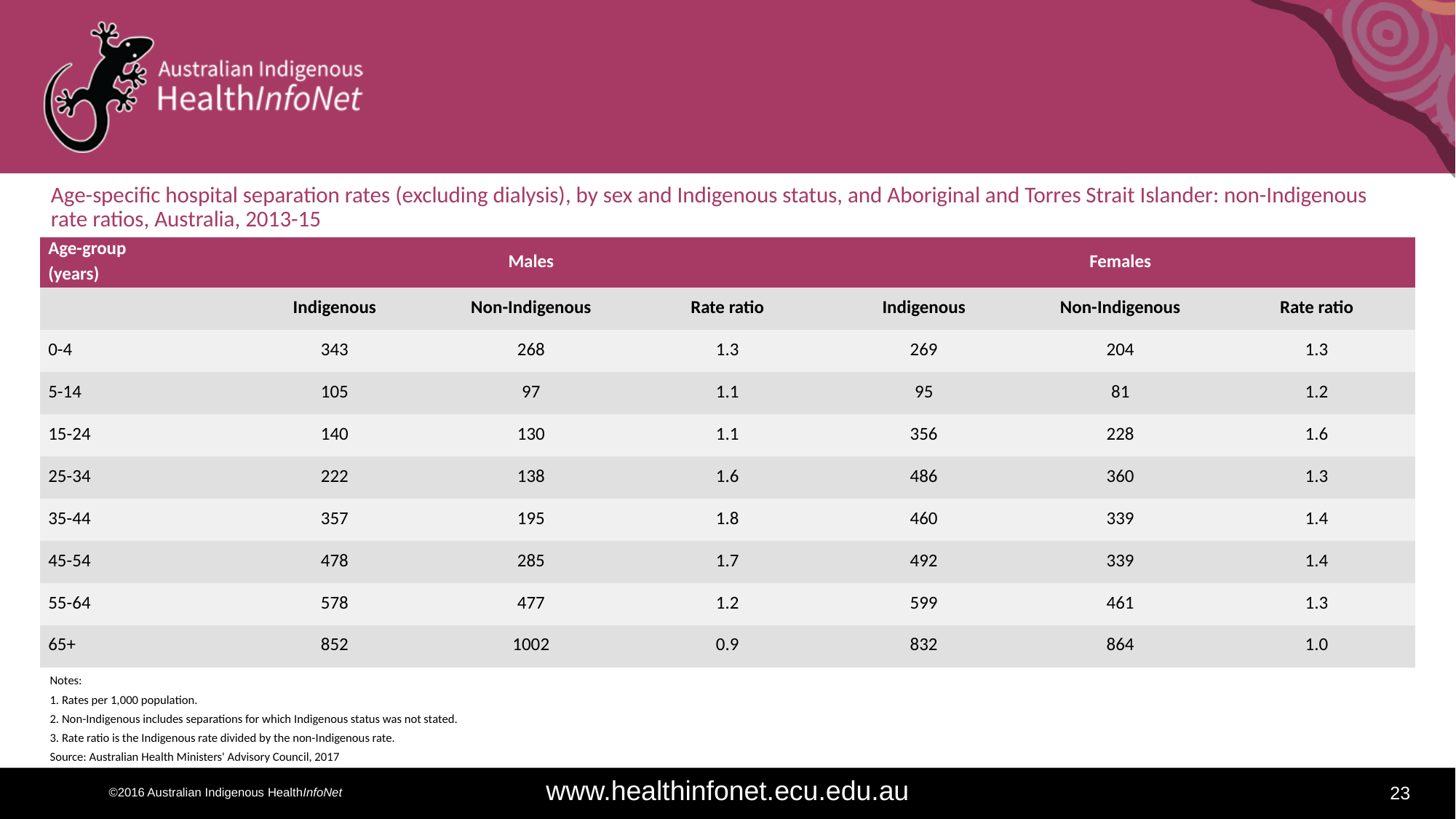

# Age-specific hospital separation rates (excluding dialysis), by sex and Indigenous status, and Aboriginal and Torres Strait Islander: non-Indigenous rate ratios, Australia, 2013-15
| Age-group (years) | Males |  |  | Females |  |  |
| --- | --- | --- | --- | --- | --- | --- |
|  | Indigenous | Non-Indigenous | Rate ratio | Indigenous | Non-Indigenous | Rate ratio |
| 0-4 | 343 | 268 | 1.3 | 269 | 204 | 1.3 |
| 5-14 | 105 | 97 | 1.1 | 95 | 81 | 1.2 |
| 15-24 | 140 | 130 | 1.1 | 356 | 228 | 1.6 |
| 25-34 | 222 | 138 | 1.6 | 486 | 360 | 1.3 |
| 35-44 | 357 | 195 | 1.8 | 460 | 339 | 1.4 |
| 45-54 | 478 | 285 | 1.7 | 492 | 339 | 1.4 |
| 55-64 | 578 | 477 | 1.2 | 599 | 461 | 1.3 |
| 65+ | 852 | 1002 | 0.9 | 832 | 864 | 1.0 |
Notes:
1. Rates per 1,000 population.
2. Non-Indigenous includes separations for which Indigenous status was not stated.
3. Rate ratio is the Indigenous rate divided by the non-Indigenous rate.
Source: Australian Health Ministers' Advisory Council, 2017